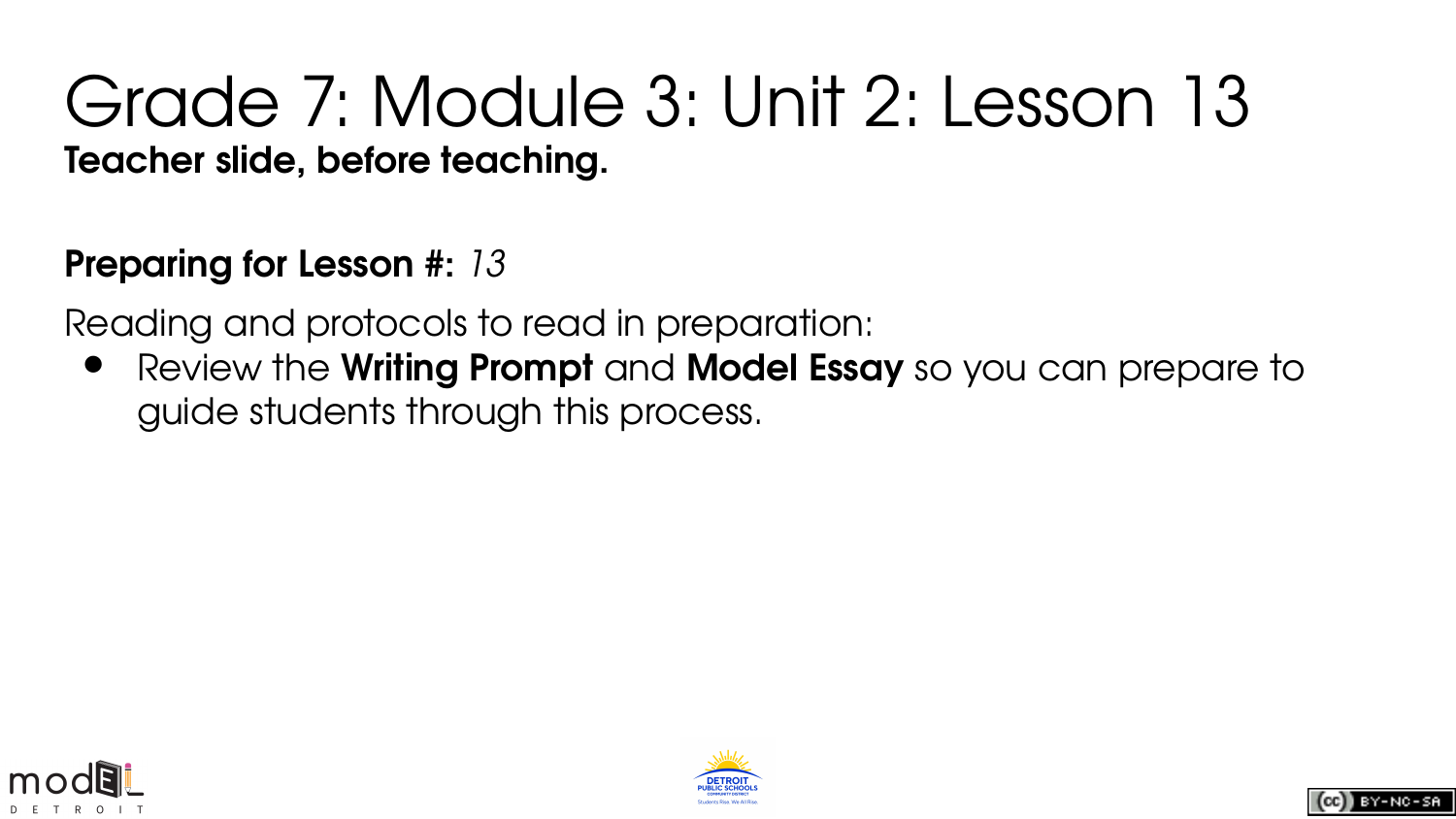

Grade 7: Module 3: Unit 2: Lesson 13
Teacher slide, before teaching.

Preparing for Lesson #: 13
Reading and protocols to read in preparation:
Review the Writing Prompt and Model Essay so you can prepare to guide students through this process.